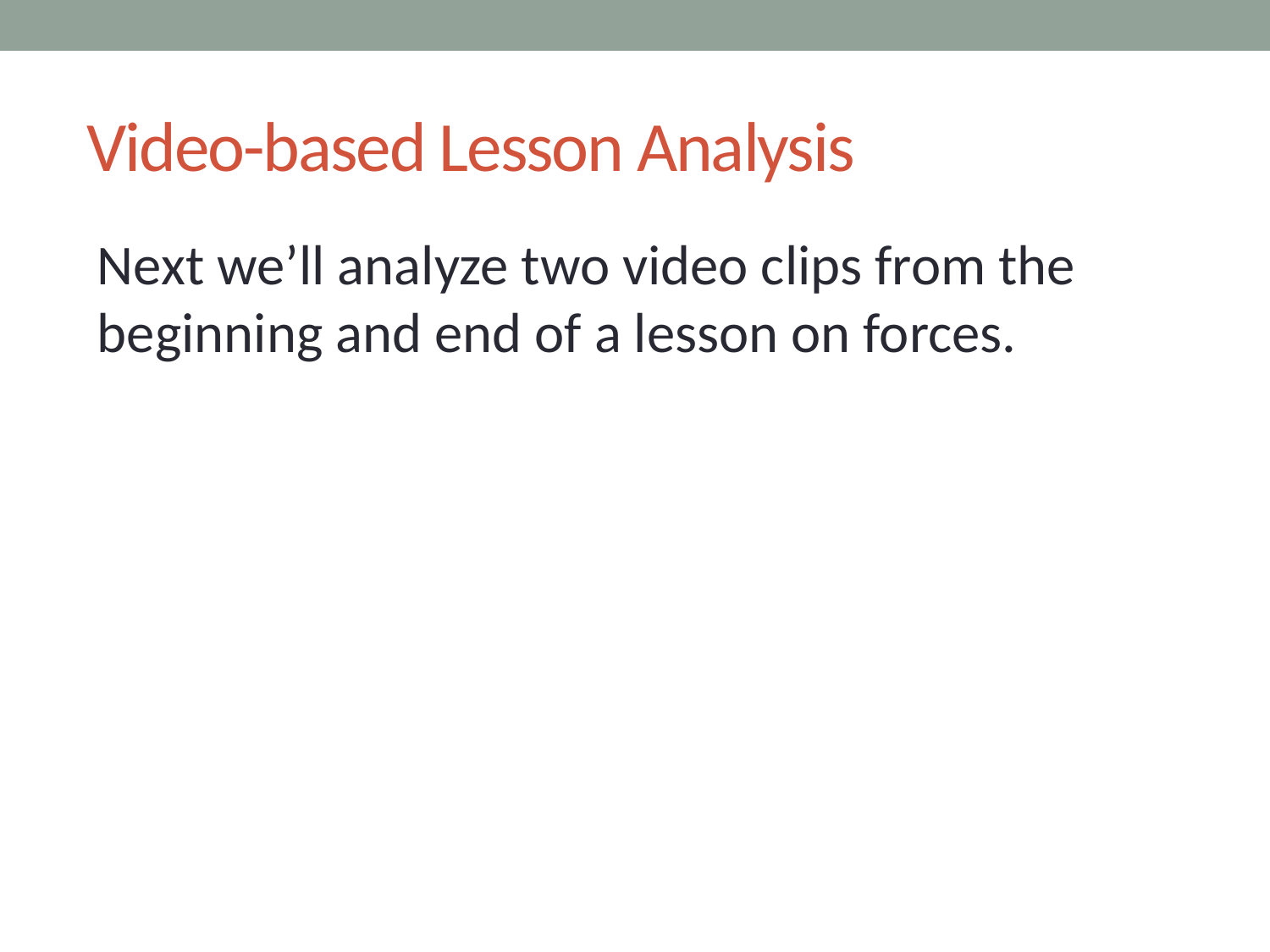

# Video-based Lesson Analysis
Next we’ll analyze two video clips from the beginning and end of a lesson on forces.